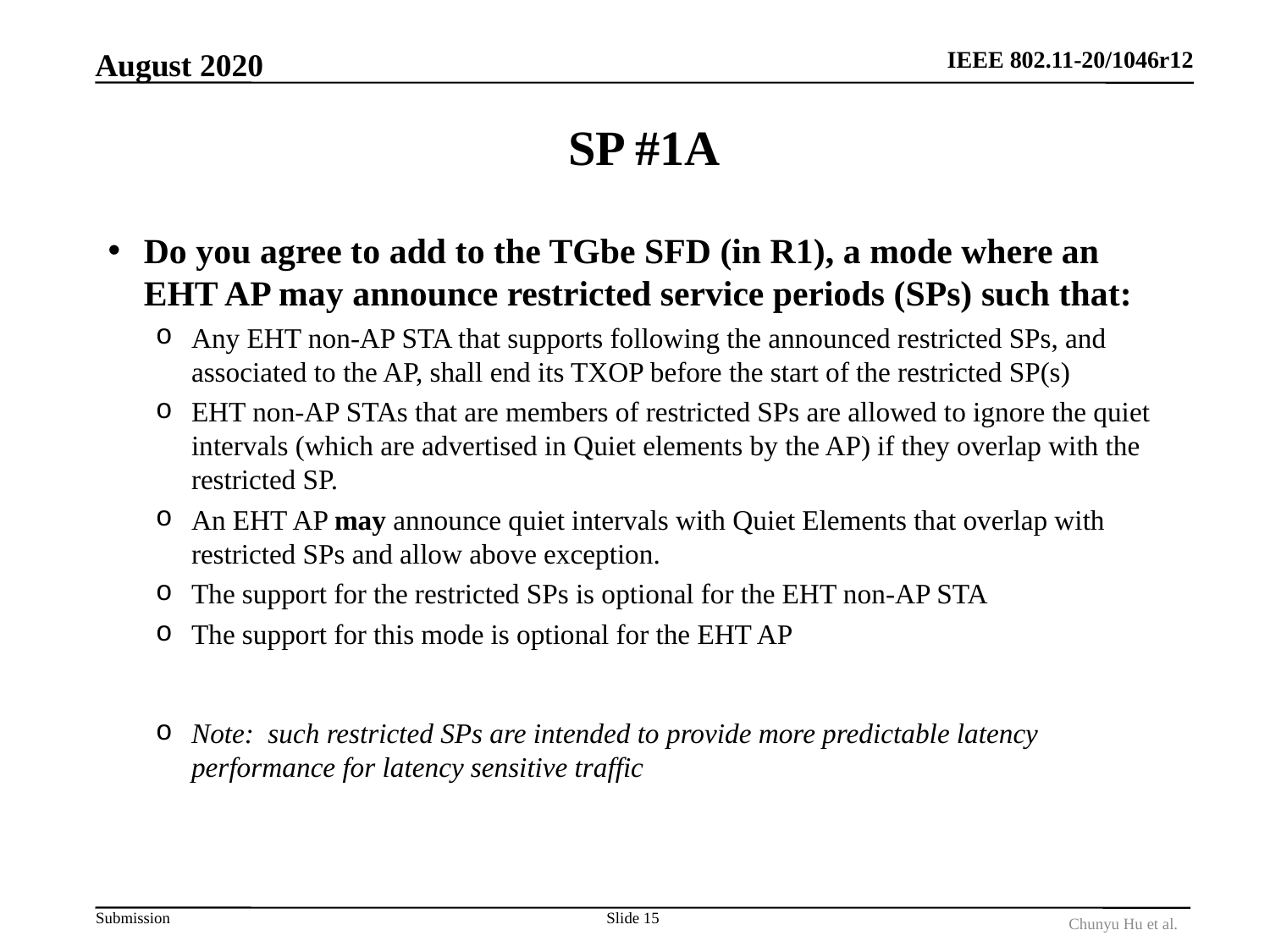

August 2020
# SP #1A
Do you agree to add to the TGbe SFD (in R1), a mode where an EHT AP may announce restricted service periods (SPs) such that:
Any EHT non-AP STA that supports following the announced restricted SPs, and associated to the AP, shall end its TXOP before the start of the restricted SP(s)
EHT non-AP STAs that are members of restricted SPs are allowed to ignore the quiet intervals (which are advertised in Quiet elements by the AP) if they overlap with the restricted SP.
An EHT AP may announce quiet intervals with Quiet Elements that overlap with restricted SPs and allow above exception.
The support for the restricted SPs is optional for the EHT non-AP STA
The support for this mode is optional for the EHT AP

Note:  such restricted SPs are intended to provide more predictable latency performance for latency sensitive traffic

Slide 15
Chunyu Hu et al.